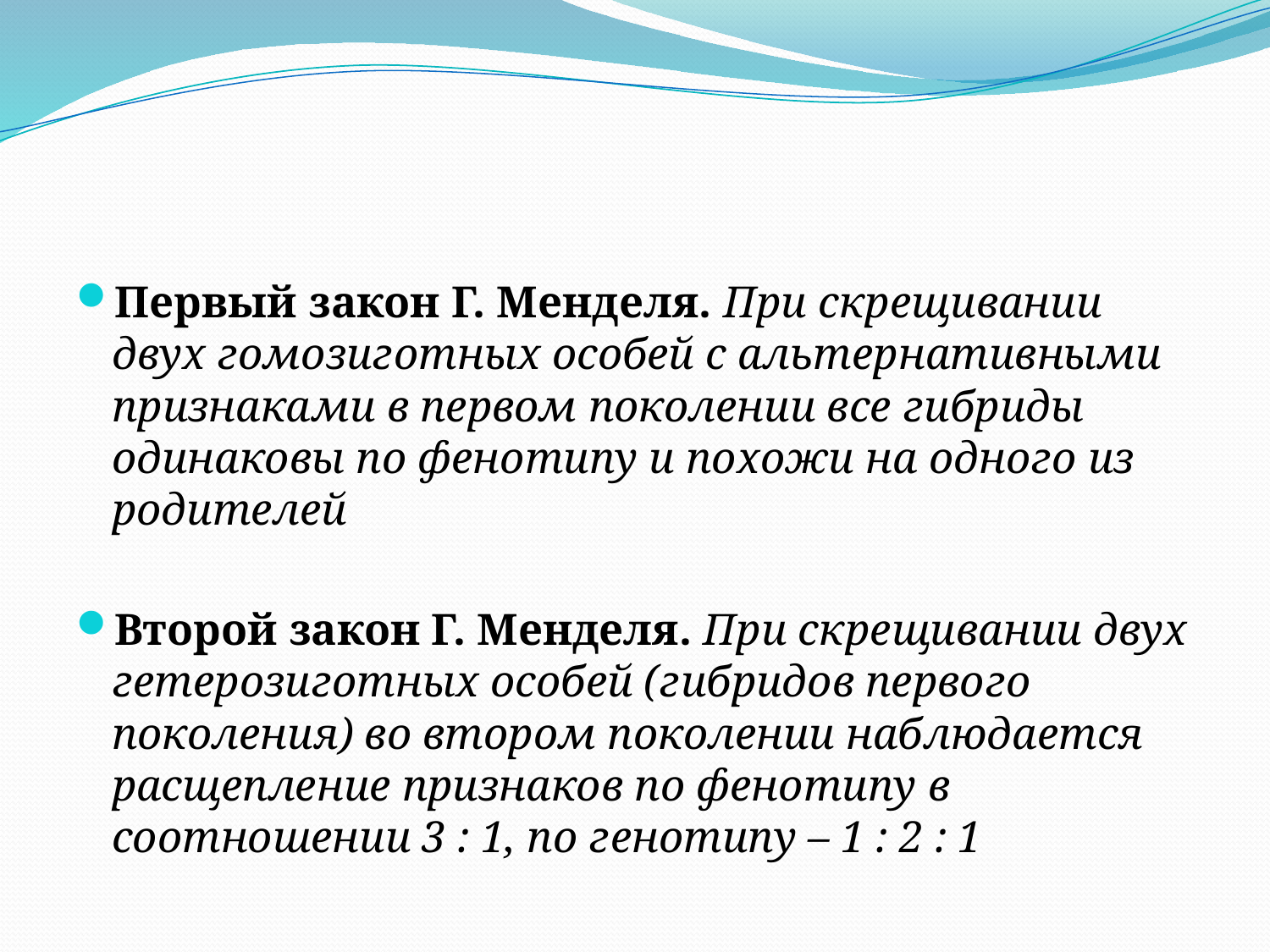

#
Первый закон Г. Менделя. При скрещивании двух гомозиготных особей с альтернативными признаками в первом поколении все гибриды одинаковы по фенотипу и похожи на одного из родителей

Второй закон Г. Менделя. При скрещивании двух гетерозиготных особей (гибридов первого поколения) во втором поколении наблюдается расщепление признаков по фенотипу в соотношении 3 : 1, по генотипу – 1 : 2 : 1